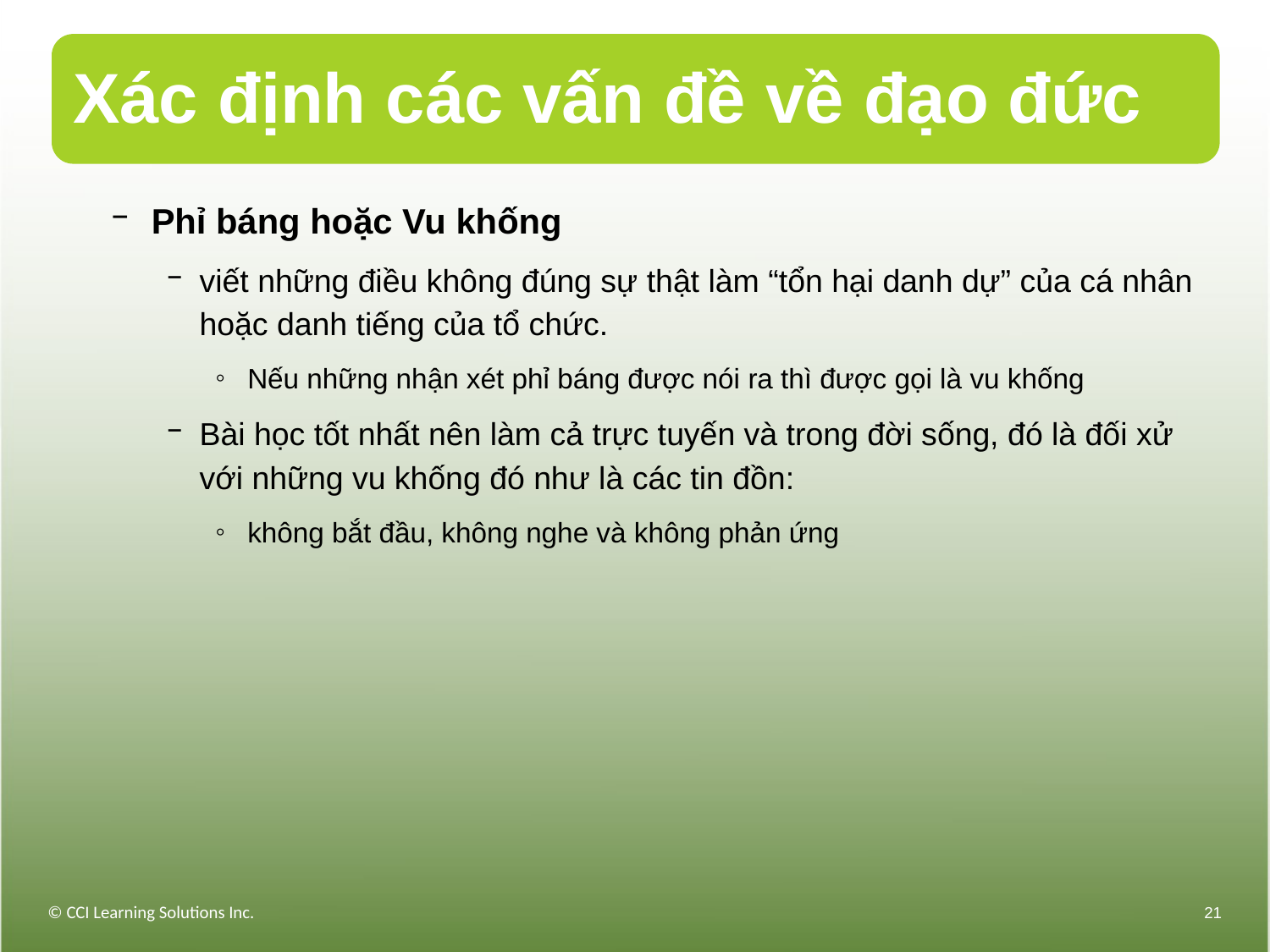

# Xác định các vấn đề về đạo đức
Phỉ báng hoặc Vu khống
viết những điều không đúng sự thật làm “tổn hại danh dự” của cá nhân hoặc danh tiếng của tổ chức.
Nếu những nhận xét phỉ báng được nói ra thì được gọi là vu khống
Bài học tốt nhất nên làm cả trực tuyến và trong đời sống, đó là đối xử với những vu khống đó như là các tin đồn:
không bắt đầu, không nghe và không phản ứng
© CCI Learning Solutions Inc.
21